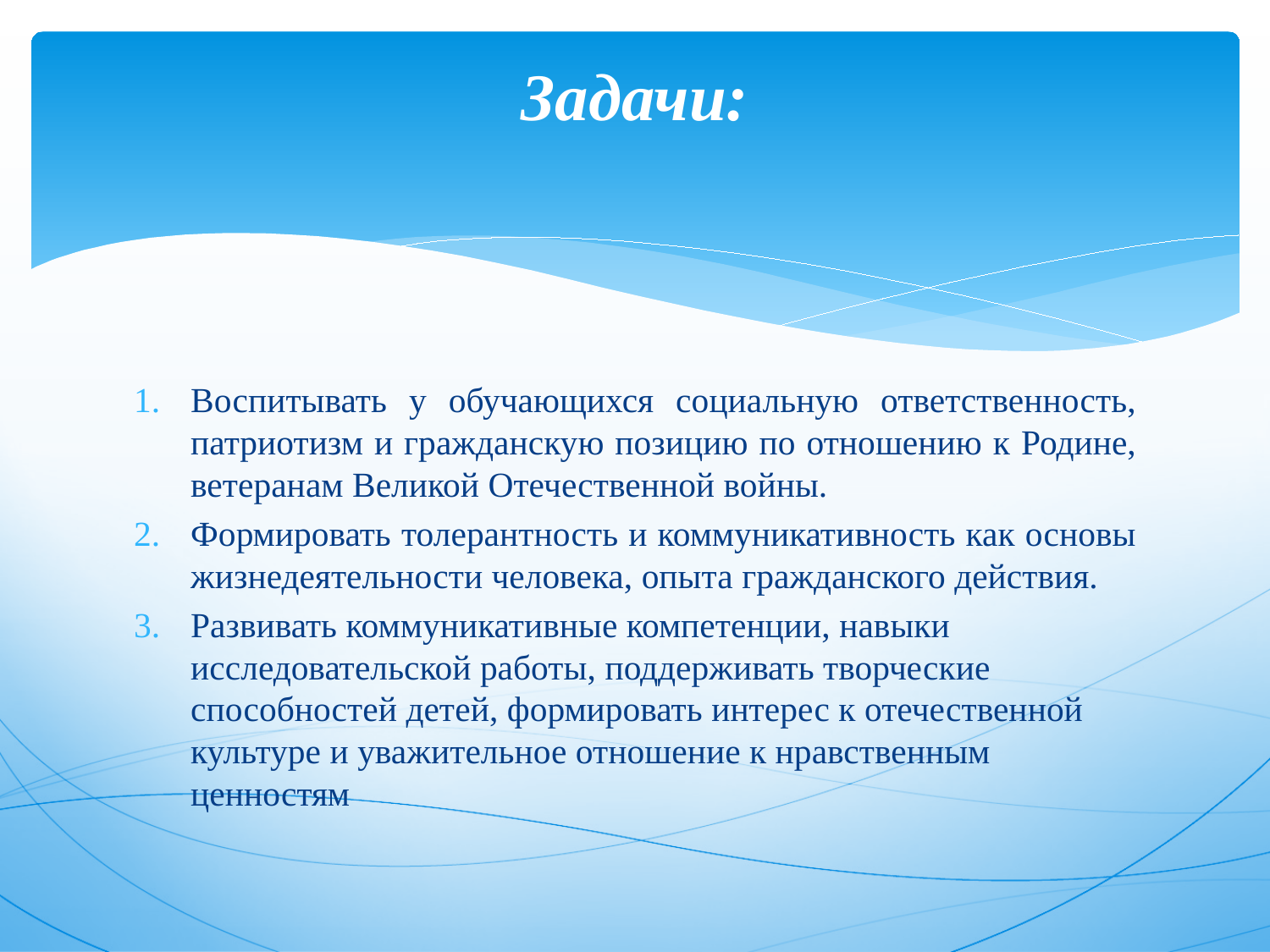

# Задачи:
Воспитывать у обучающихся социальную ответственность, патриотизм и гражданскую позицию по отношению к Родине, ветеранам Великой Отечественной войны.
Формировать толерантность и коммуникативность как основы жизнедеятельности человека, опыта гражданского действия.
Развивать коммуникативные компетенции, навыки исследовательской работы, поддерживать творческие способностей детей, формировать интерес к отечественной культуре и уважительное отношение к нравственным ценностям